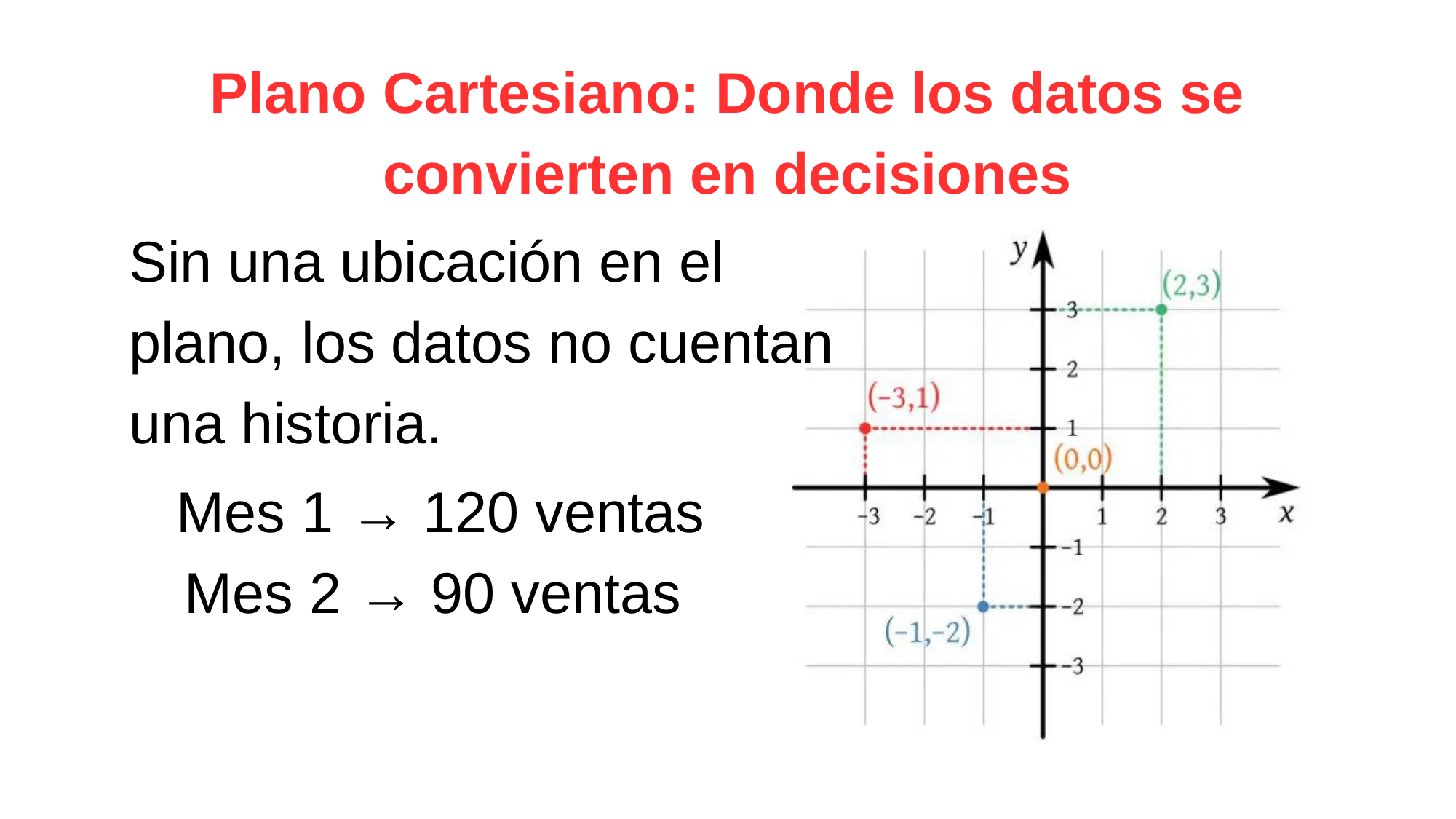

Plano Cartesiano: Donde los datos se convierten en decisiones
Sin una ubicación en el plano, los datos no cuentan una historia.

 Mes 1 → 120 ventas
Mes 2 → 90 ventas